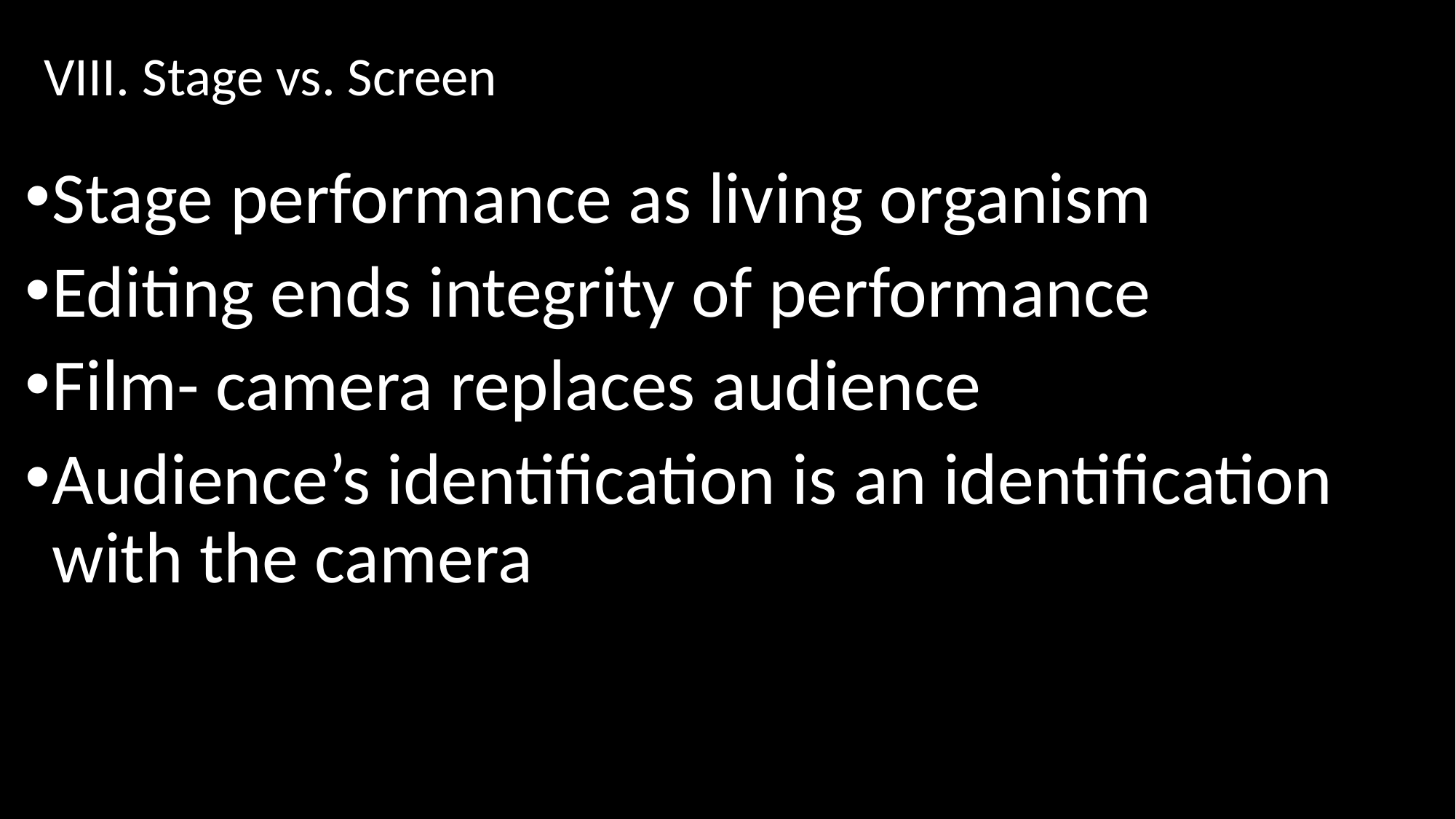

# VIII. Stage vs. Screen
Stage performance as living organism
Editing ends integrity of performance
Film- camera replaces audience
Audience’s identification is an identification with the camera